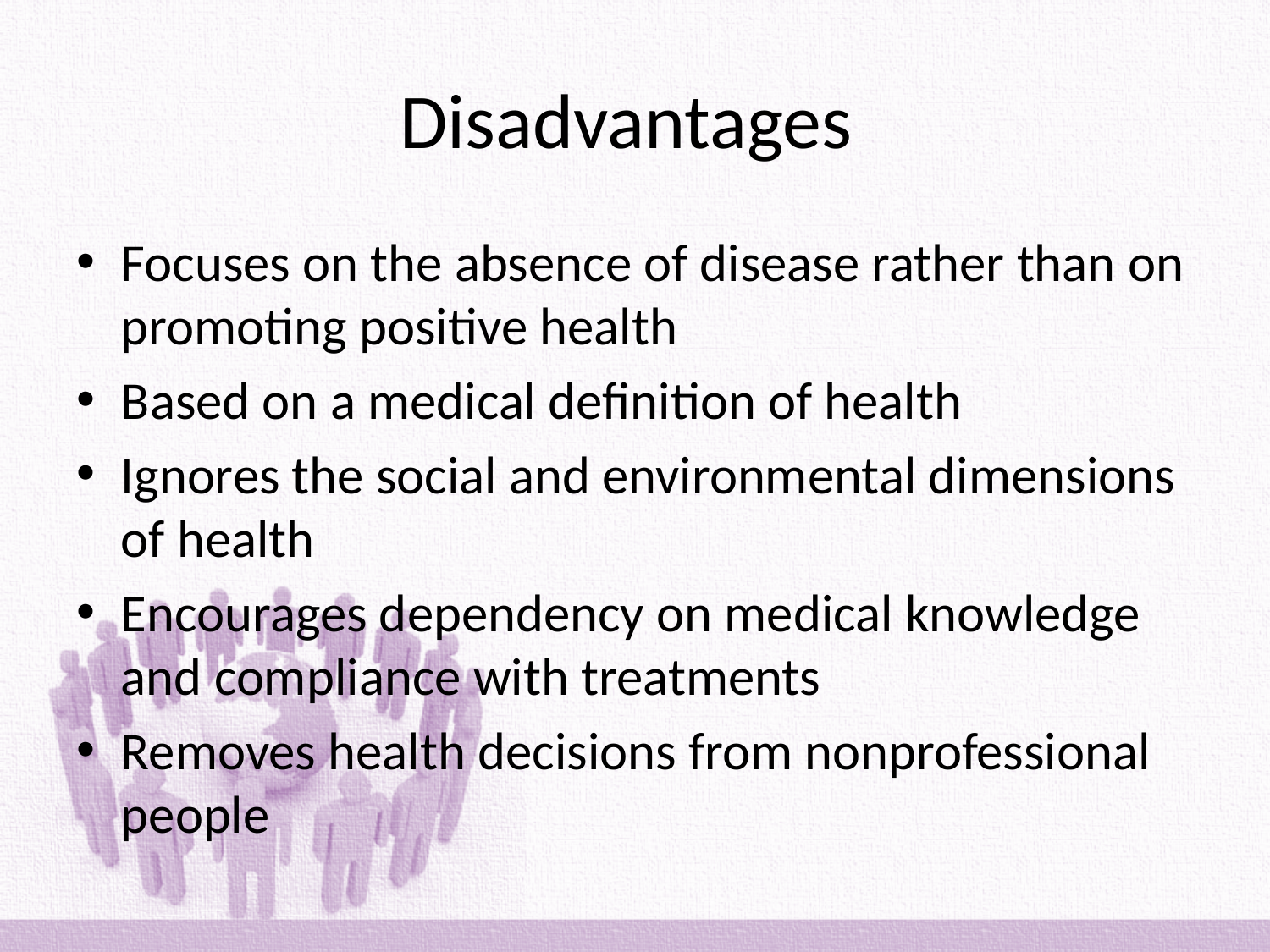

# Disadvantages
Focuses on the absence of disease rather than on promoting positive health
Based on a medical definition of health
Ignores the social and environmental dimensions of health
Encourages dependency on medical knowledge and compliance with treatments
Removes health decisions from nonprofessional people